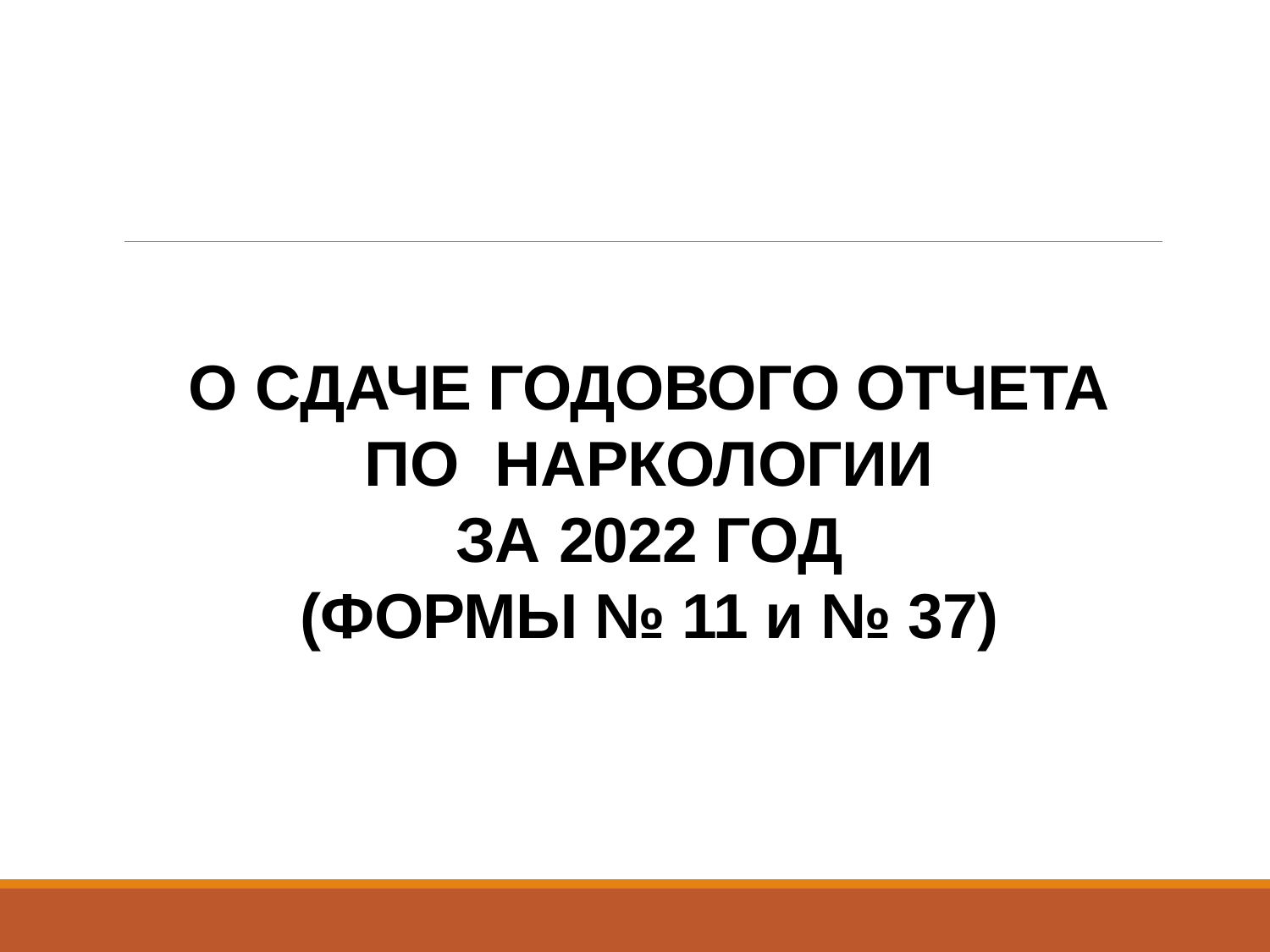

# О СДАЧЕ ГОДОВОГО ОТЧЕТА ПО  НАРКОЛОГИИ ЗА 2022 ГОД (ФОРМЫ № 11 и № 37)